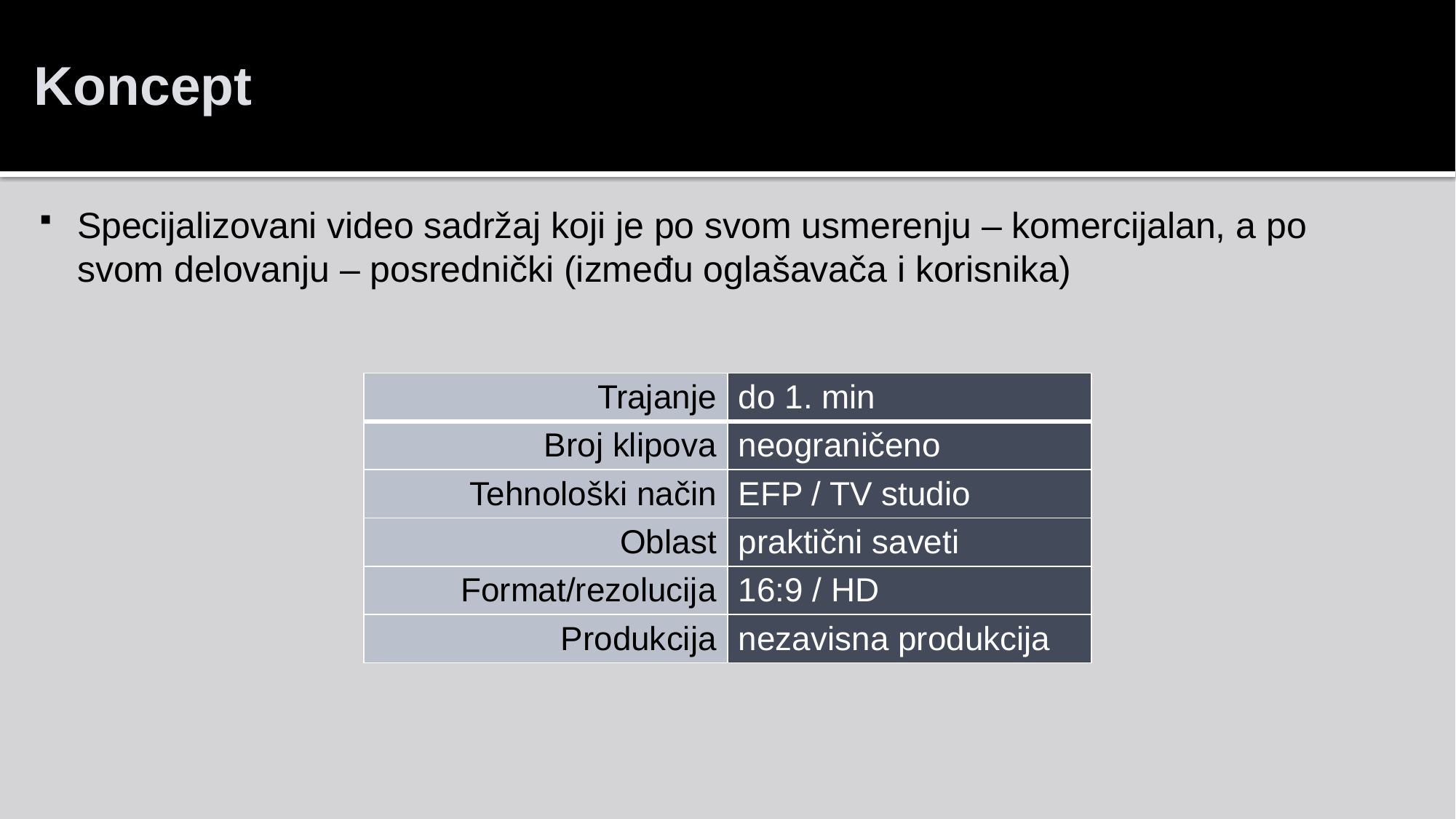

Koncept

Specijalizovani video sadržaj koji je po svom usmerenju – komercijalan, a po svom delovanju – posrednički (između oglašavača i korisnika)

| Trajanje | do 1. min |
| --- | --- |
| Broj klipova | neograničeno |
| Tehnološki način | EFP / TV studio |
| Oblast | praktični saveti |
| Format/rezolucija | 16:9 / HD |
| Produkcija | nezavisna produkcija |